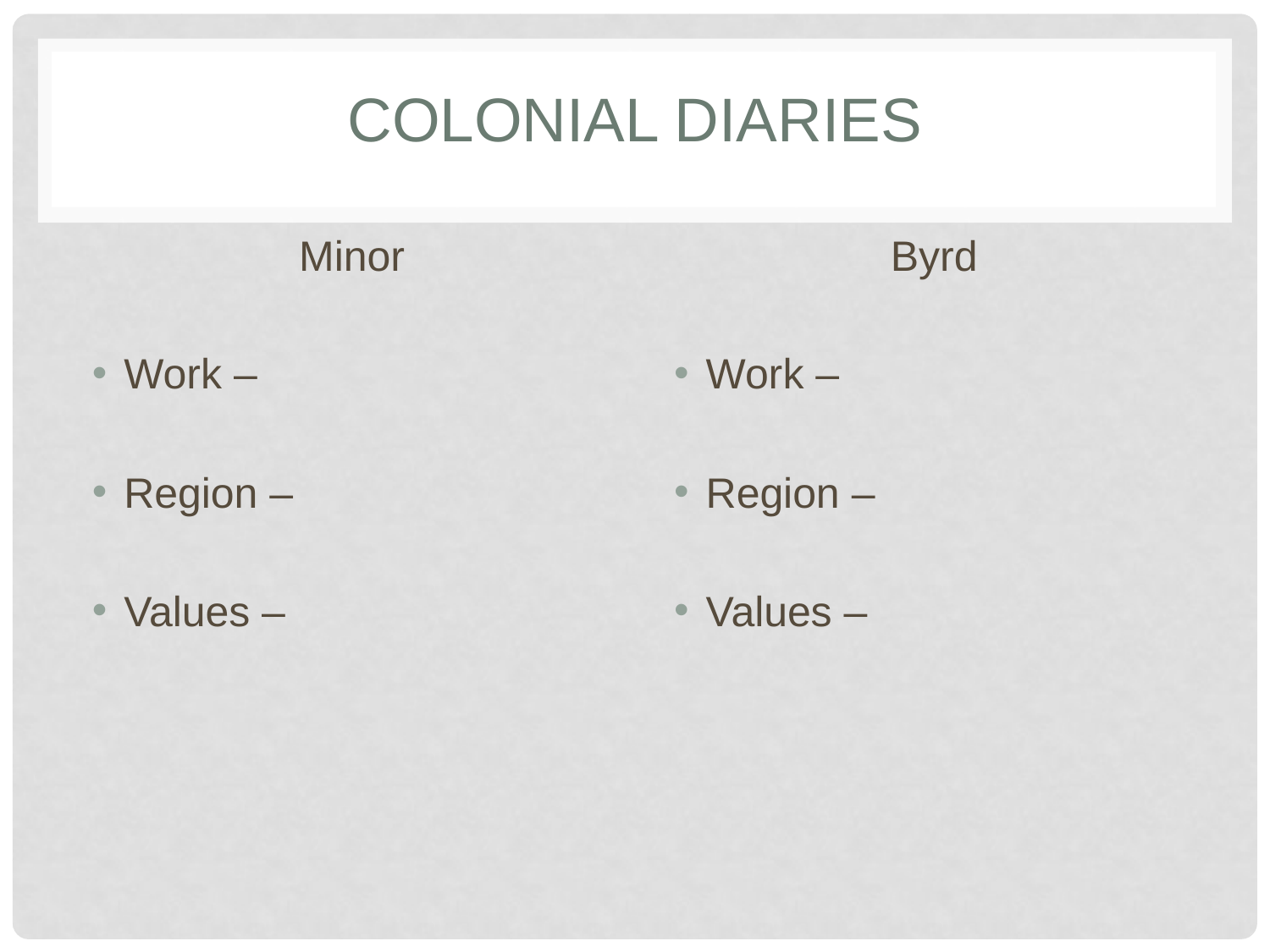

# COLONIAL DIARIES
Minor

Work –

Region –

Values –

Byrd

Work –

Region –

Values –